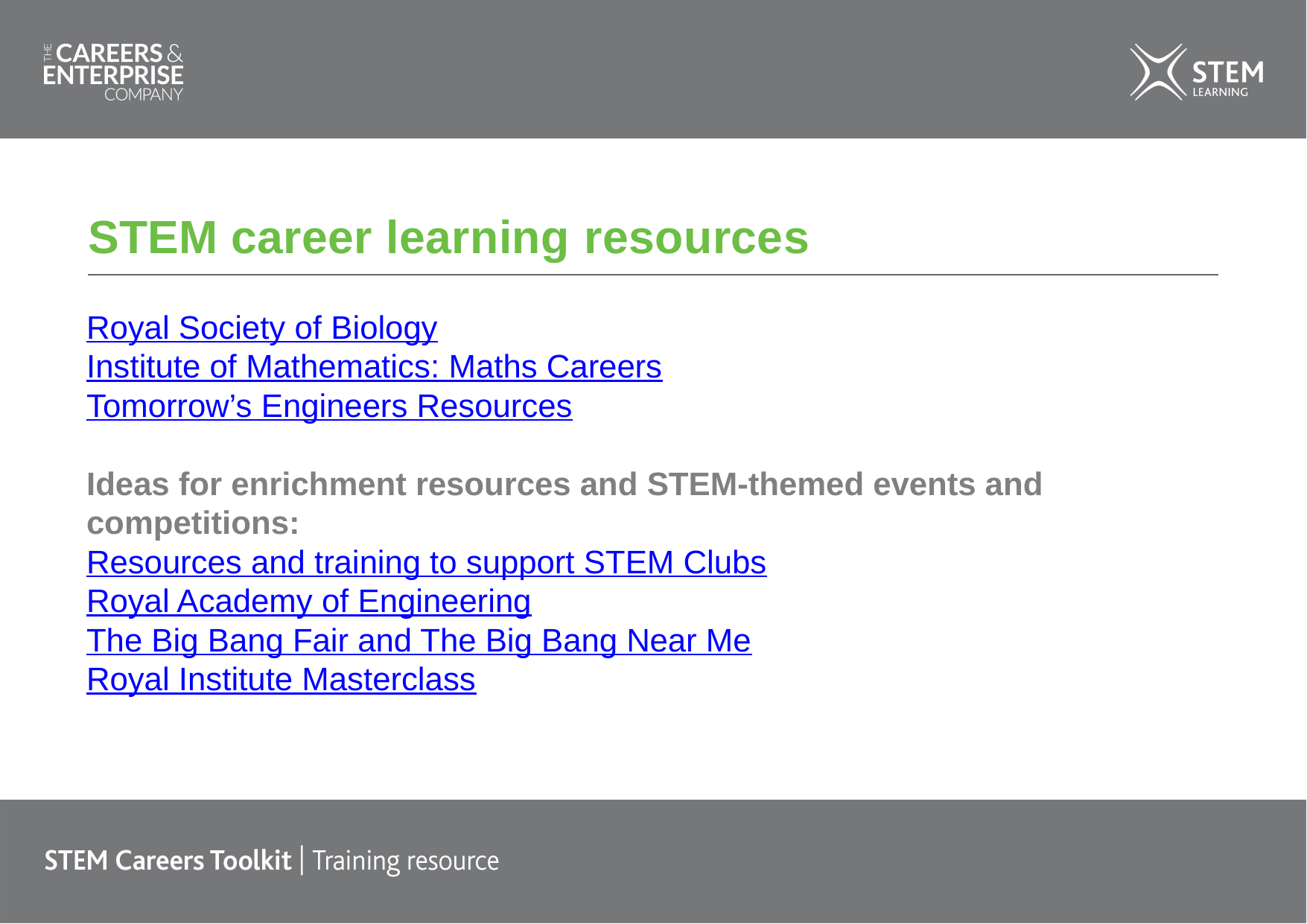

STEM career learning resources

Royal Society of Biology
Institute of Mathematics: Maths Careers
Tomorrow’s Engineers Resources

Ideas for enrichment resources and STEM-themed events and competitions:
Resources and training to support STEM Clubs
Royal Academy of Engineering
The Big Bang Fair and The Big Bang Near Me
Royal Institute Masterclass